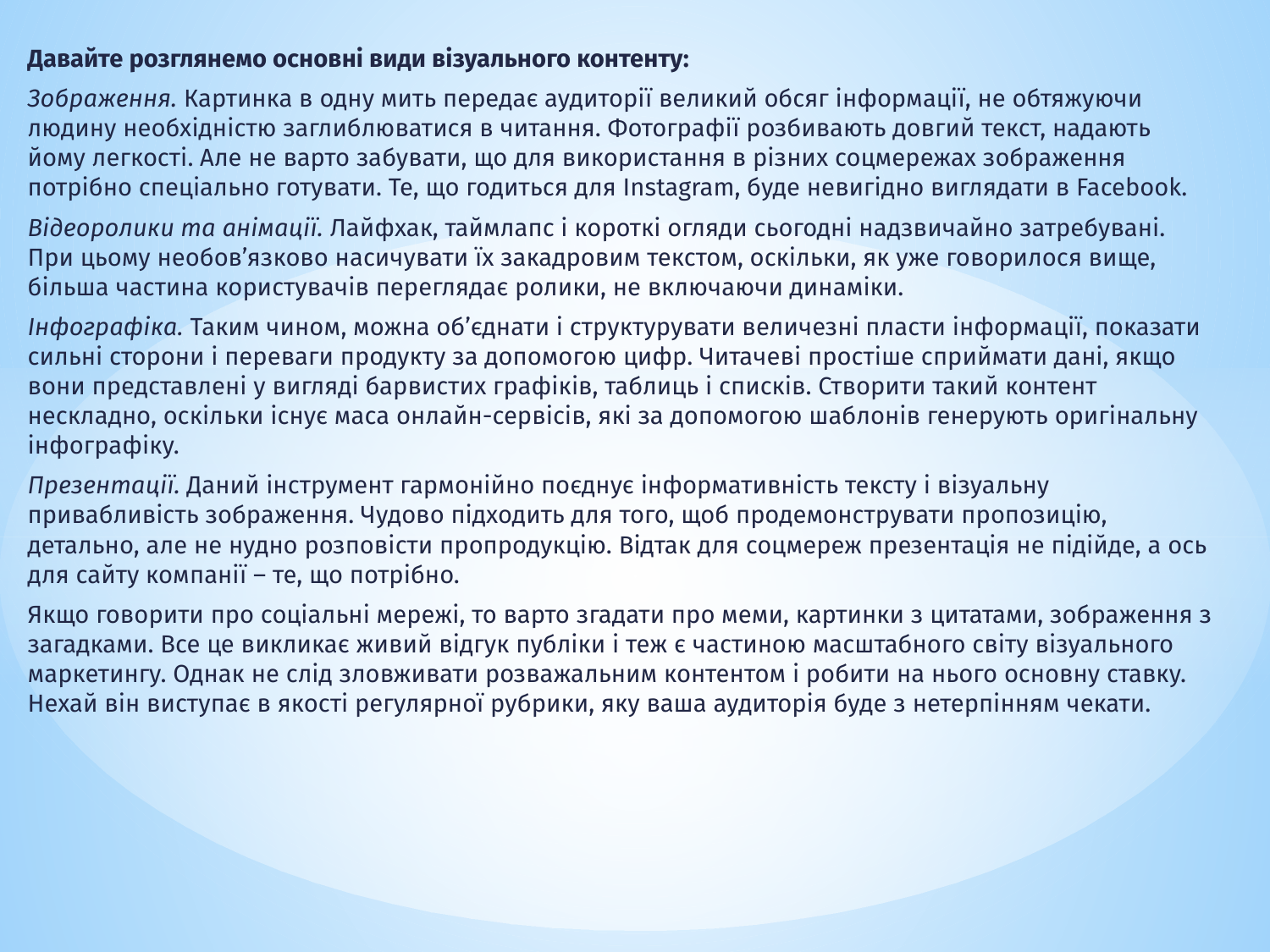

Давайте розглянемо основні види візуального контенту:
Зображення. Картинка в одну мить передає аудиторії великий обсяг інформації, не обтяжуючи людину необхідністю заглиблюватися в читання. Фотографії розбивають довгий текст, надають йому легкості. Але не варто забувати, що для використання в різних соцмережах зображення потрібно спеціально готувати. Те, що годиться для Instagram, буде невигідно виглядати в Facebook.
Відеоролики та анімації. Лайфхак, таймлапс і короткі огляди сьогодні надзвичайно затребувані. При цьому необов’язково насичувати їх закадровим текстом, оскільки, як уже говорилося вище, більша частина користувачів переглядає ролики, не включаючи динаміки.
Інфографіка. Таким чином, можна об’єднати і структурувати величезні пласти інформації, показати сильні сторони і переваги продукту за допомогою цифр. Читачеві простіше сприймати дані, якщо вони представлені у вигляді барвистих графіків, таблиць і списків. Створити такий контент нескладно, оскільки існує маса онлайн-сервісів, які за допомогою шаблонів генерують оригінальну інфографіку.
Презентації. Даний інструмент гармонійно поєднує інформативність тексту і візуальну привабливість зображення. Чудово підходить для того, щоб продемонструвати пропозицію, детально, але не нудно розповісти пропродукцію. Відтак для соцмереж презентація не підійде, а ось для сайту компанії – те, що потрібно.
Якщо говорити про соціальні мережі, то варто згадати про меми, картинки з цитатами, зображення з загадками. Все це викликає живий відгук публіки і теж є частиною масштабного світу візуального маркетингу. Однак не слід зловживати розважальним контентом і робити на нього основну ставку. Нехай він виступає в якості регулярної рубрики, яку ваша аудиторія буде з нетерпінням чекати.